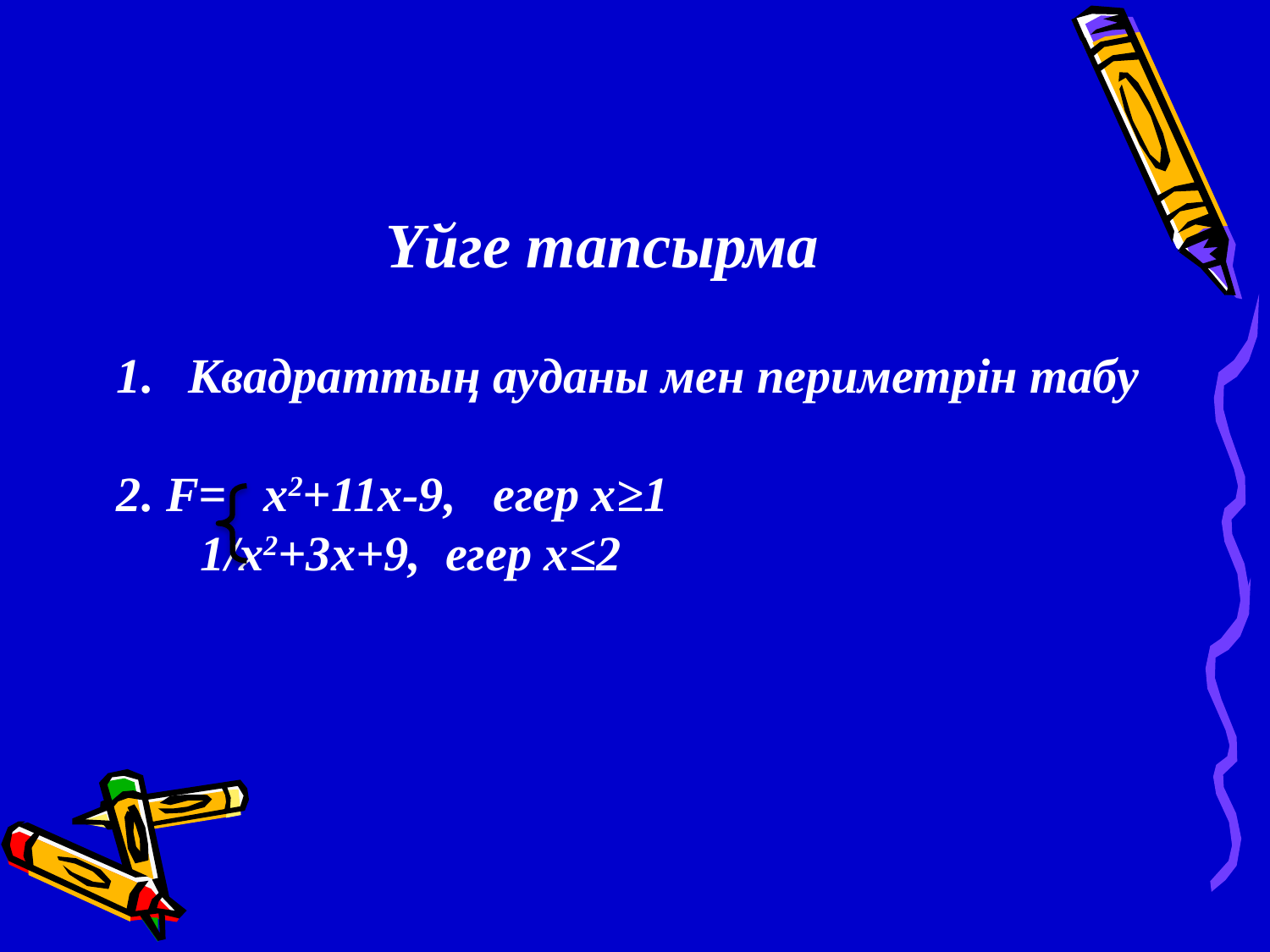

Үйге тапсырма
Квадраттың ауданы мен периметрін табу

2. F=   x2+11x-9,   егер х≥1
	 1/x2+3x+9,  егер х≤2